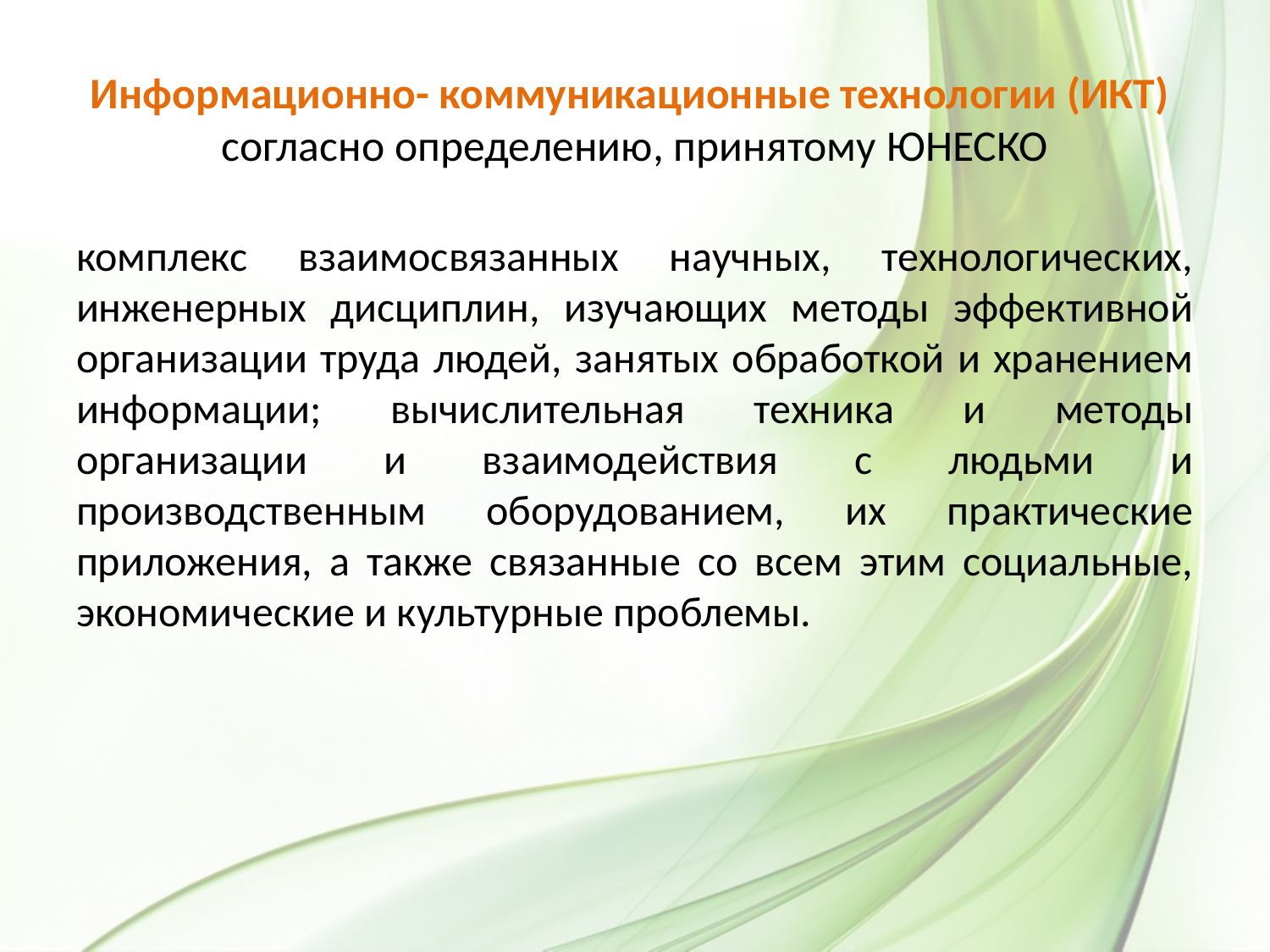

# Информационно- коммуникационные технологии (ИКТ) согласно определению, принятому ЮНЕСКО
комплекс взаимосвязанных научных, технологических, инженерных дисциплин, изучающих методы эффективной организации труда людей, занятых обработкой и хранением информации; вычислительная техника и методы организации и взаимодействия с людьми и производственным оборудованием, их практические приложения, а также связанные со всем этим социальные, экономические и культурные проблемы.